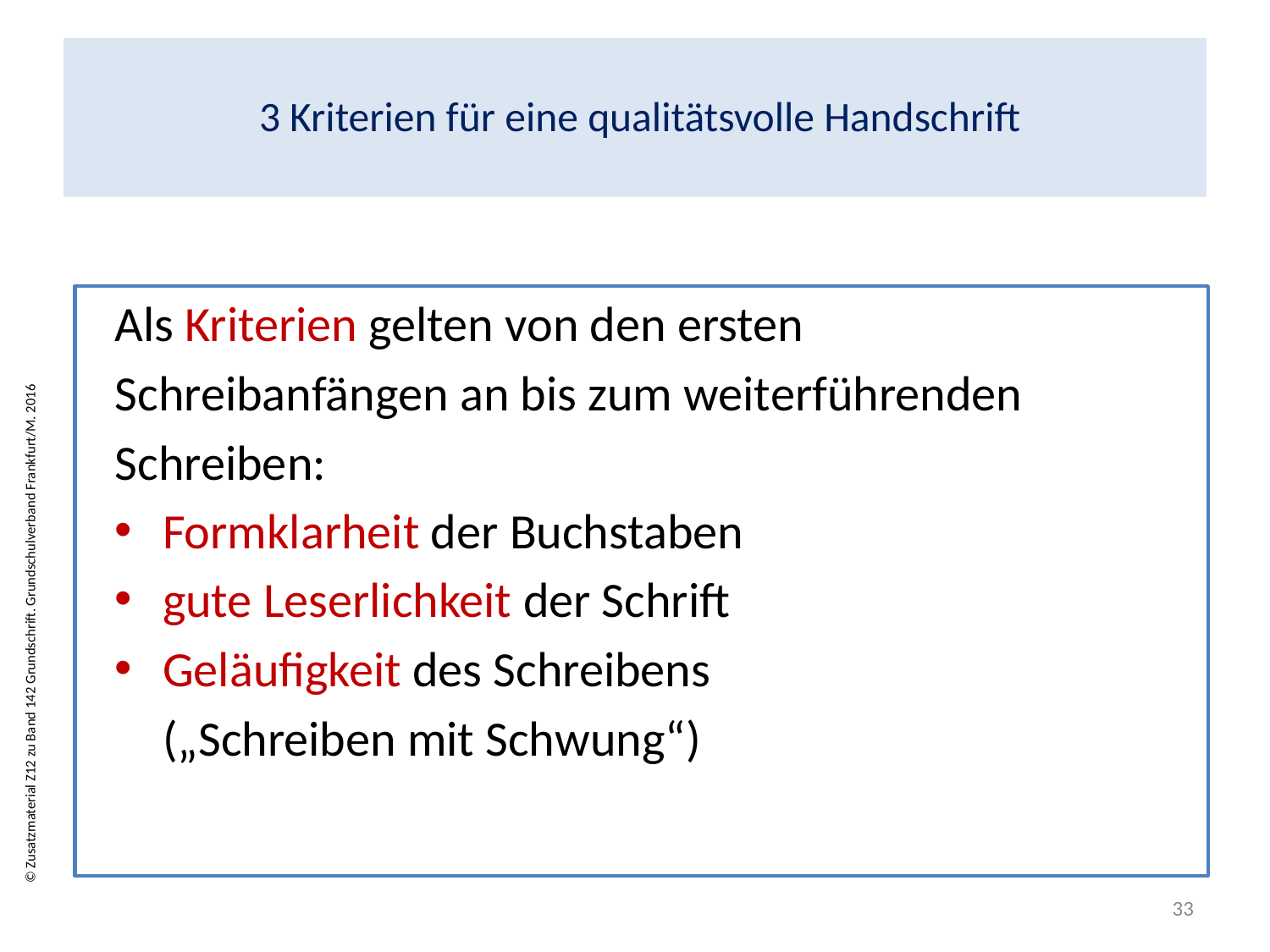

# 3 Kriterien für eine qualitätsvolle Handschrift
Als Kriterien gelten von den ersten
Schreibanfängen an bis zum weiterführenden
Schreiben:
Formklarheit der Buchstaben
gute Leserlichkeit der Schrift
Geläufigkeit des Schreibens
	(„Schreiben mit Schwung“)

33